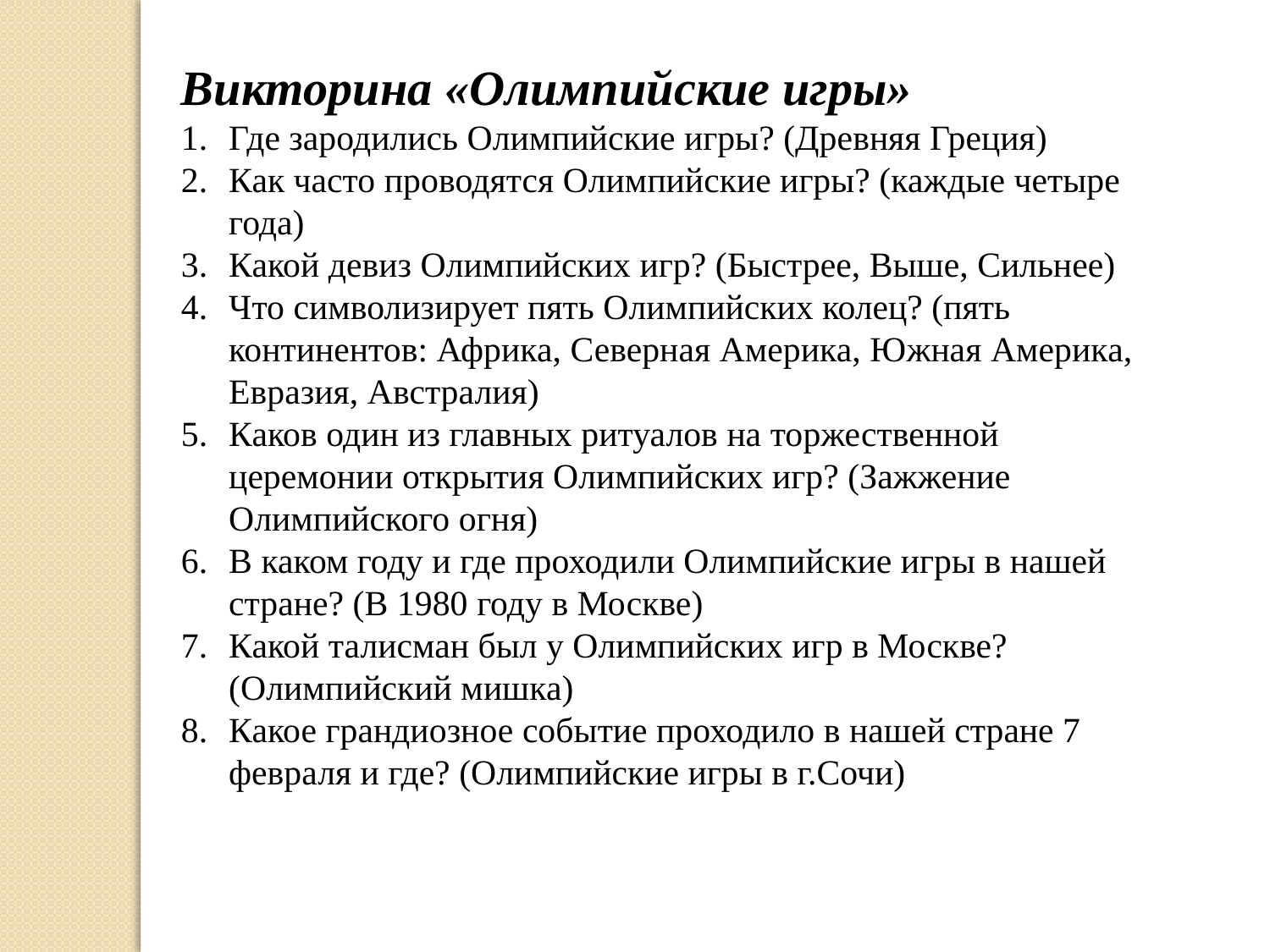

Викторина «Олимпийские игры»
Где зародились Олимпийские игры? (Древняя Греция)
Как часто проводятся Олимпийские игры? (каждые четыре года)
Какой девиз Олимпийских игр? (Быстрее, Выше, Сильнее)
Что символизирует пять Олимпийских колец? (пять континентов: Африка, Северная Америка, Южная Америка, Евразия, Австралия)
Каков один из главных ритуалов на торжественной церемонии открытия Олимпийских игр? (Зажжение Олимпийского огня)
В каком году и где проходили Олимпийские игры в нашей стране? (В 1980 году в Москве)
Какой талисман был у Олимпийских игр в Москве? (Олимпийский мишка)
Какое грандиозное событие проходило в нашей стране 7 февраля и где? (Олимпийские игры в г.Сочи)